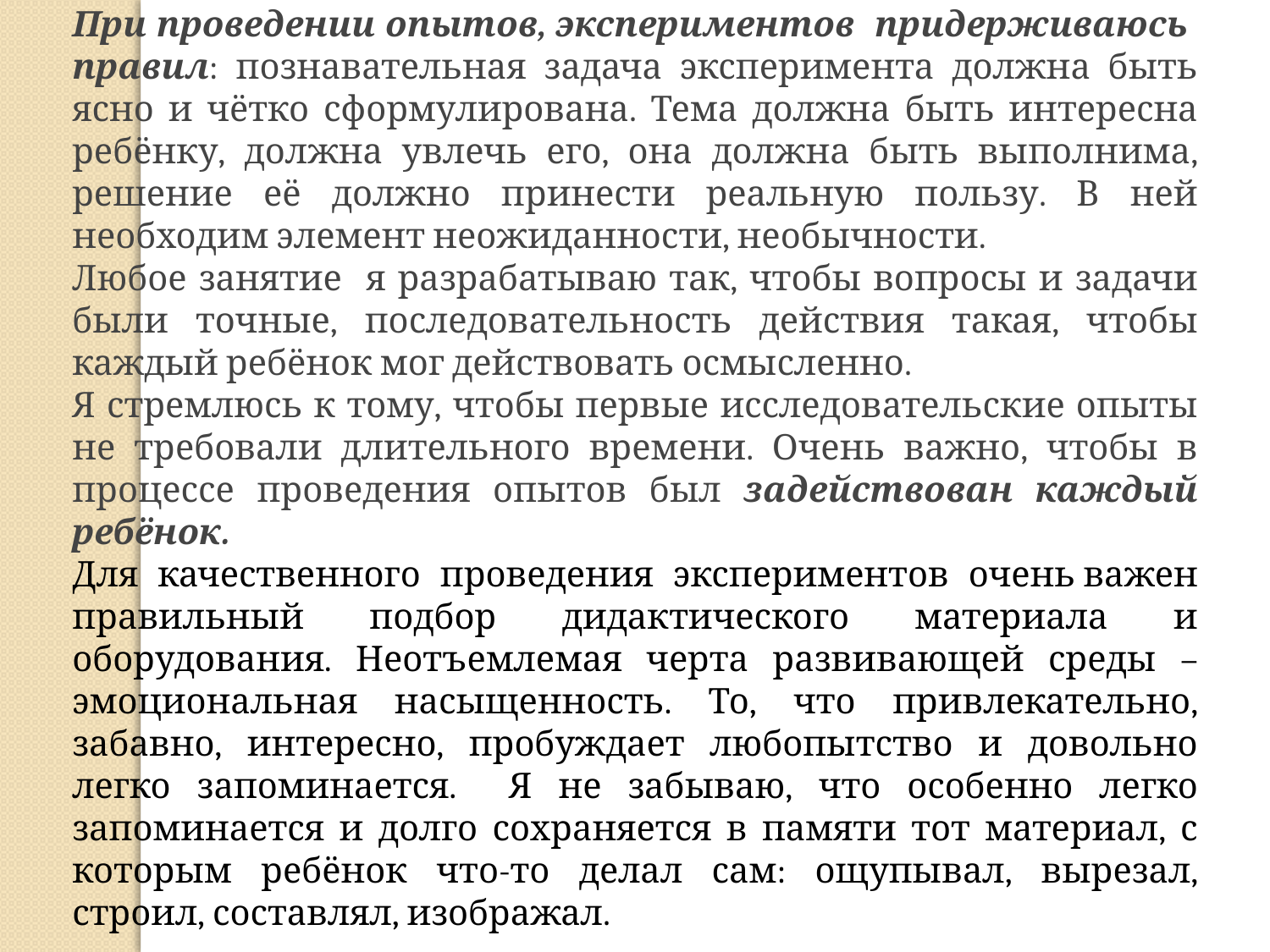

При проведении опытов, экспериментов  придерживаюсь  правил: познавательная задача эксперимента должна быть ясно и чётко сформулирована. Тема должна быть интересна ребёнку, должна увлечь его, она должна быть выполнима, решение её должно принести реальную пользу. В ней необходим элемент неожиданности, необычности.
Любое занятие  я разрабатываю так, чтобы вопросы и задачи были точные, последовательность действия такая, чтобы каждый ребёнок мог действовать осмысленно.
Я стремлюсь к тому, чтобы первые исследовательские опыты не требовали длительного времени. Очень важно, чтобы в процессе проведения опытов был задействован каждый ребёнок.
Для качественного проведения экспериментов очень важен правильный подбор дидактического материала и оборудования. Неотъемлемая черта развивающей среды – эмоциональная насыщенность. То, что привлекательно, забавно, интересно, пробуждает любопытство и довольно легко запоминается.  Я не забываю, что особенно легко запоминается и долго сохраняется в памяти тот материал, с которым ребёнок что-то делал сам: ощупывал, вырезал, строил, составлял, изображал.